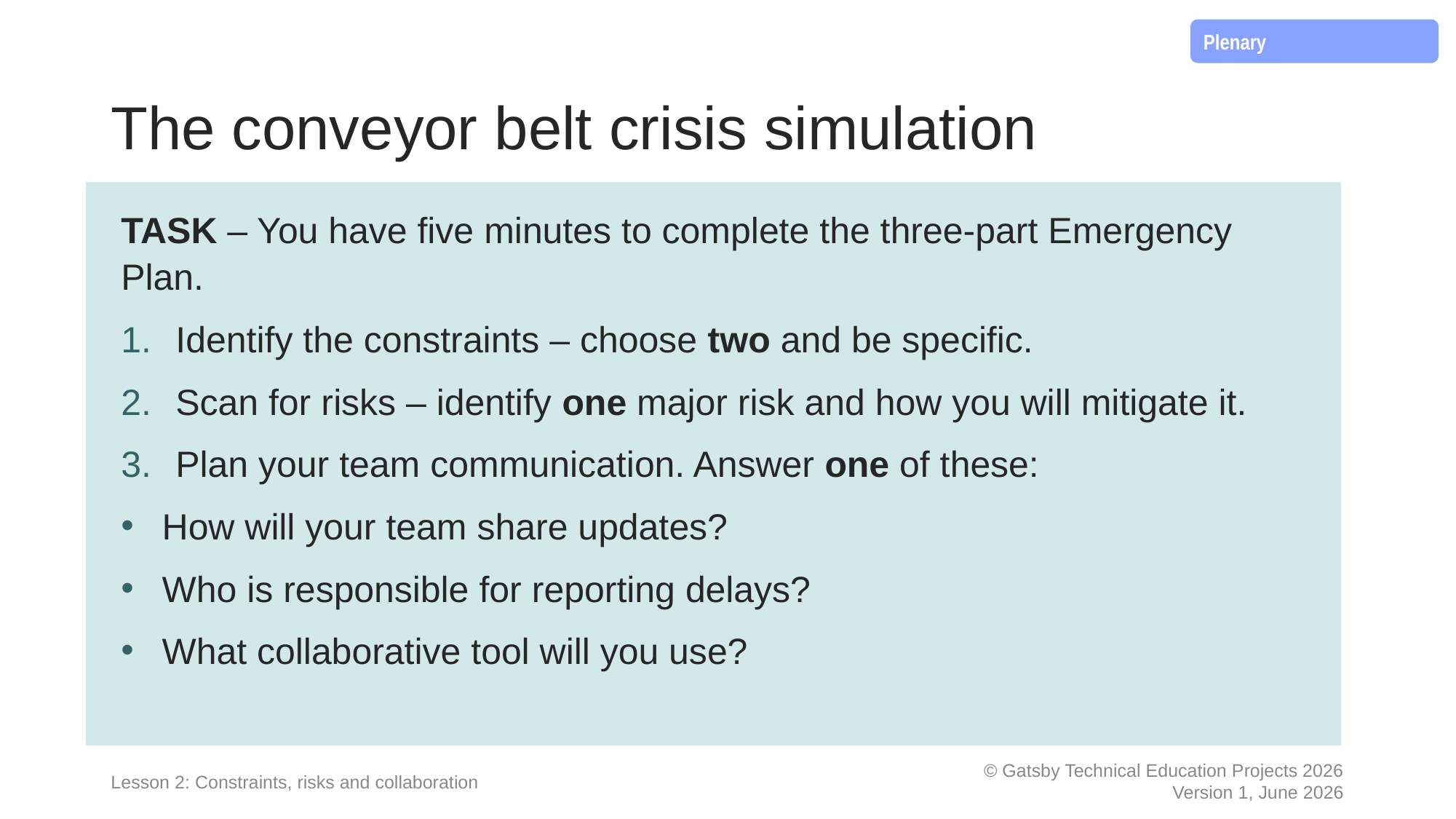

Plenary
# The conveyor belt crisis simulation
TASK – You have five minutes to complete the three-part Emergency Plan.
Identify the constraints – choose two and be specific.
Scan for risks – identify one major risk and how you will mitigate it.
Plan your team communication. Answer one of these:
How will your team share updates?
Who is responsible for reporting delays?
What collaborative tool will you use?

Lesson 2: Constraints, risks and collaboration